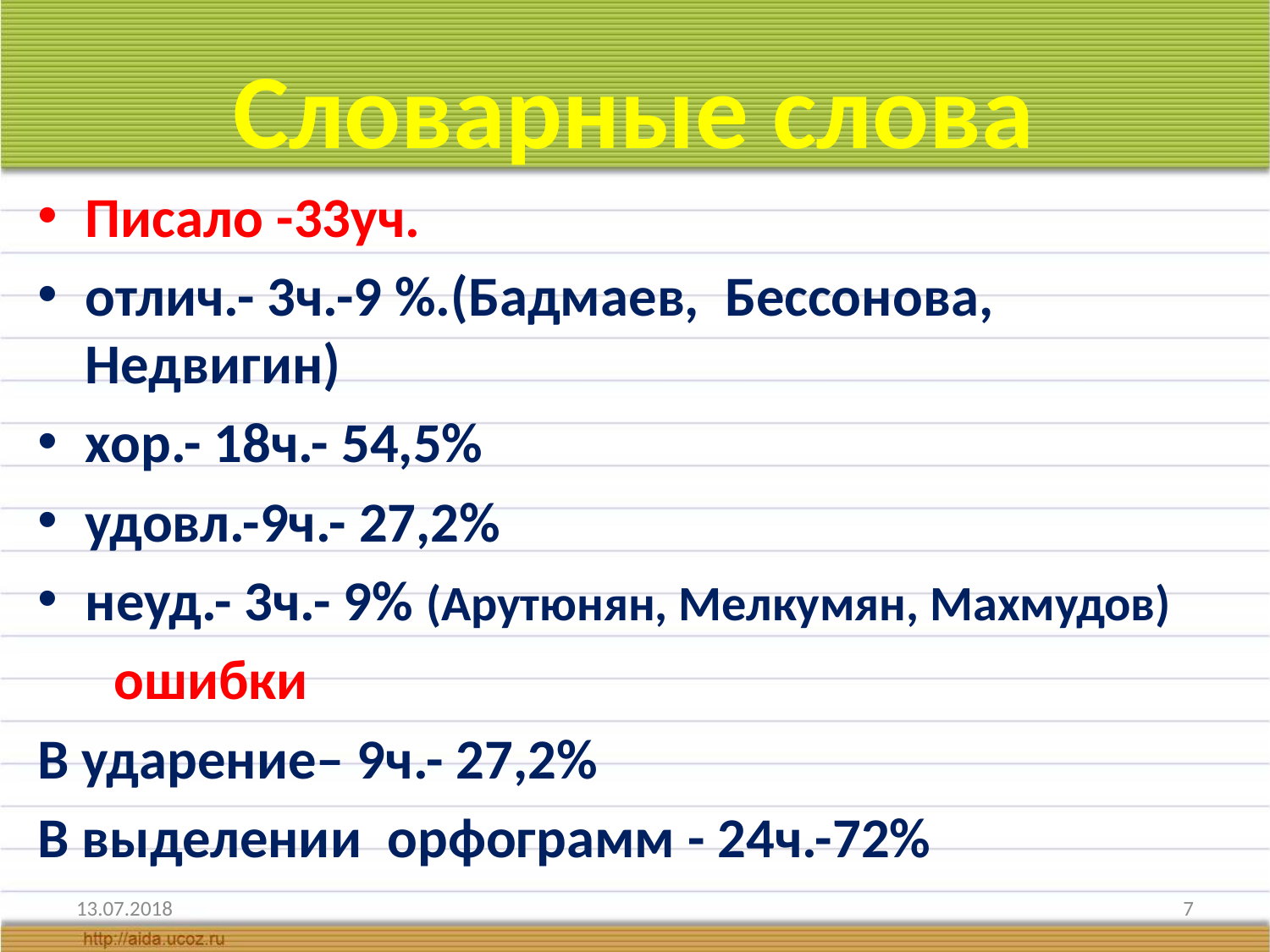

Словарные слова
Писало -33уч.
отлич.- 3ч.-9 %.(Бадмаев,  Бессонова, Недвигин)
хор.- 18ч.- 54,5%
удовл.-9ч.- 27,2%
неуд.- 3ч.- 9% (Арутюнян, Мелкумян, Махмудов)
      ошибки
В ударение– 9ч.- 27,2%
В выделении  орфограмм - 24ч.-72%

#
13.07.2018
7